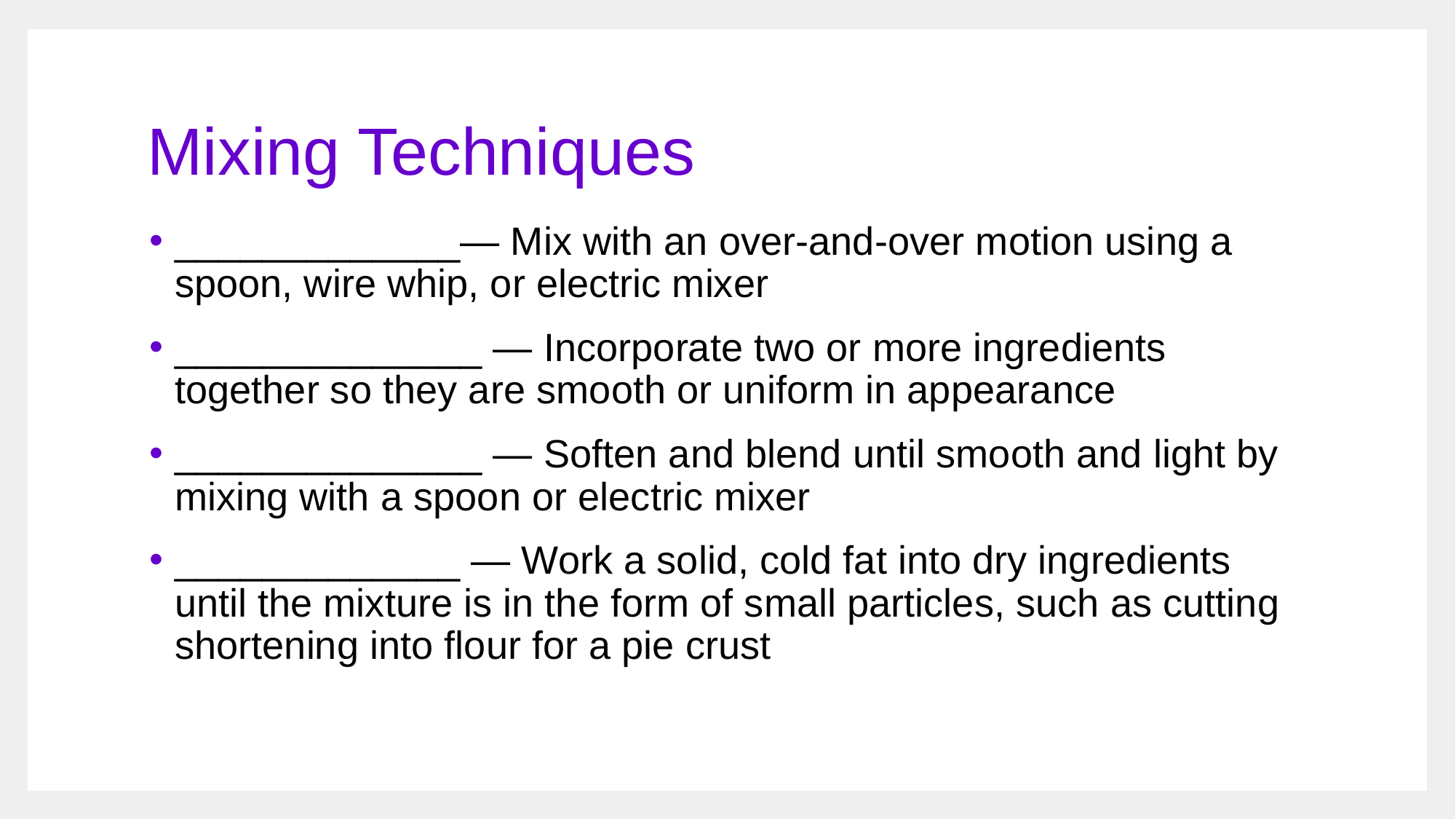

# Mixing Techniques
_____________— Mix with an over-and-over motion using a spoon, wire whip, or electric mixer
______________ — Incorporate two or more ingredients together so they are smooth or uniform in appearance
______________ — Soften and blend until smooth and light by mixing with a spoon or electric mixer
_____________ — Work a solid, cold fat into dry ingredients until the mixture is in the form of small particles, such as cutting shortening into flour for a pie crust